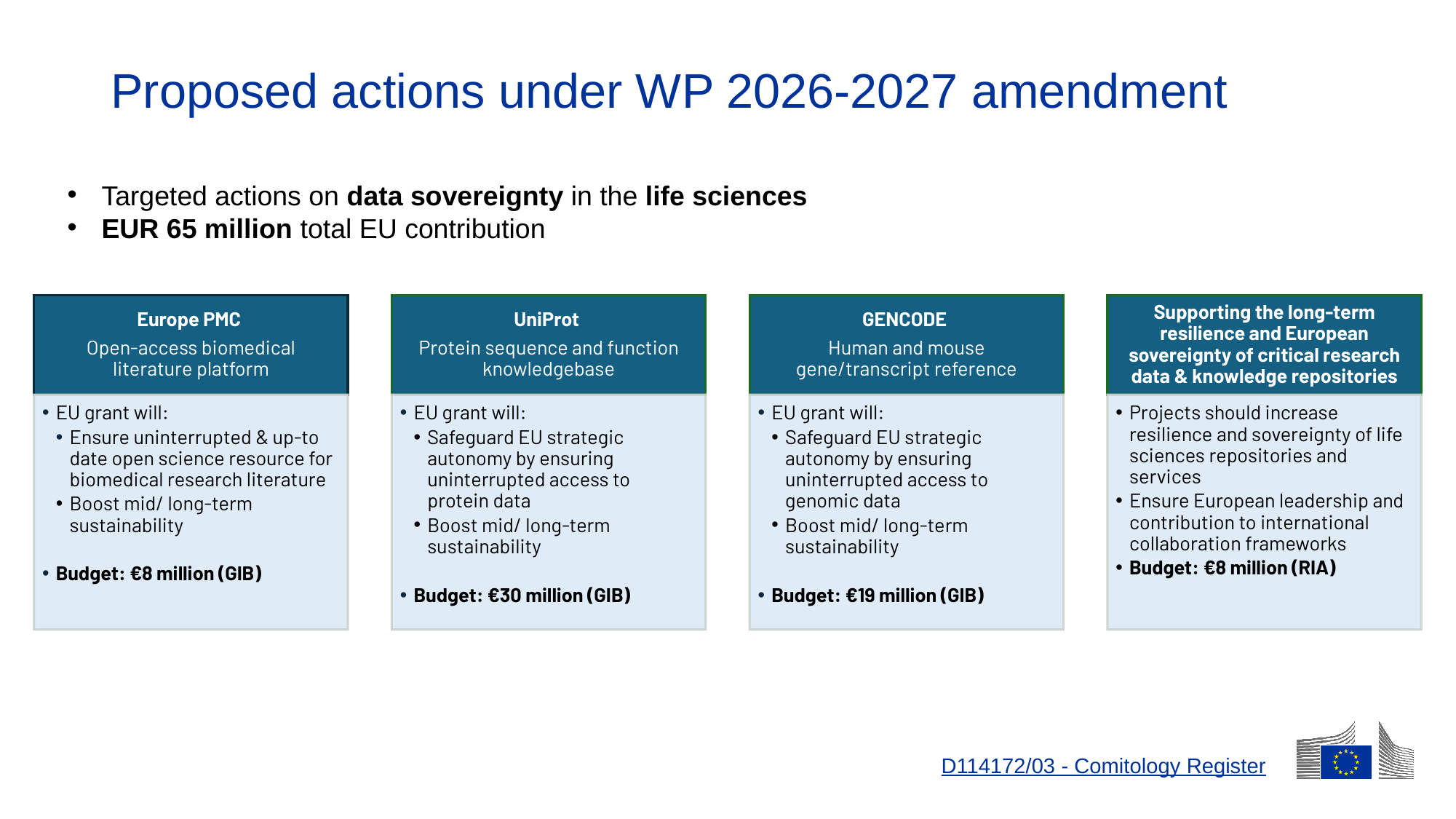

# Proposed actions under WP 2026-2027 amendment
Targeted actions on data sovereignty in the life sciences
EUR 65 million total EU contribution
Europe PMC
Open-access biomedical literature platform
EU grant will:
Ensure uninterrupted & up-to date open science resource for biomedical research literature
Boost mid/ long-term sustainability

Budget: €8 million (GIB)
UniProt
Protein sequence and function knowledgebase
EU grant will:
Safeguard EU strategic autonomy by ensuring uninterrupted access to protein data
Boost mid/ long-term sustainability

Budget: €30 million (GIB)
GENCODE
Human and mouse gene/transcript reference
EU grant will:
Safeguard EU strategic autonomy by ensuring uninterrupted access to genomic data
Boost mid/ long-term sustainability

Budget: €19 million (GIB)
Supporting the long-term resilience and European sovereignty of critical research data & knowledge repositories
Projects should increase resilience and sovereignty of life sciences repositories and services
Ensure European leadership and contribution to international collaboration frameworks
Budget: €8 million (RIA)
D114172/03 - Comitology Register